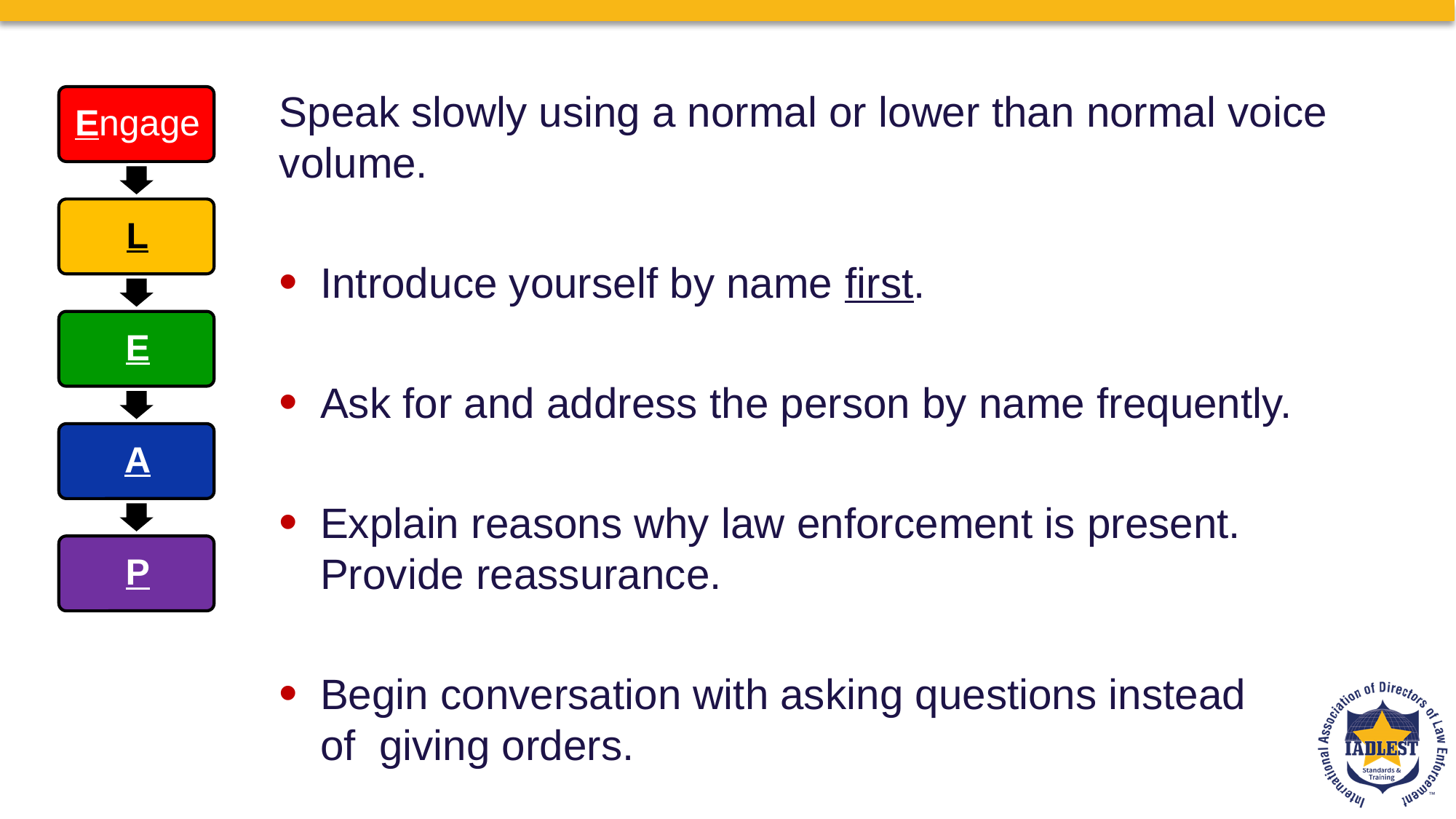

Speak slowly using a normal or lower than normal voice volume.

Introduce yourself by name first.

Ask for and address the person by name frequently.

Explain reasons why law enforcement is present. Provide reassurance.

Begin conversation with asking questions instead         of  giving orders.
Engage

L

E

A

P